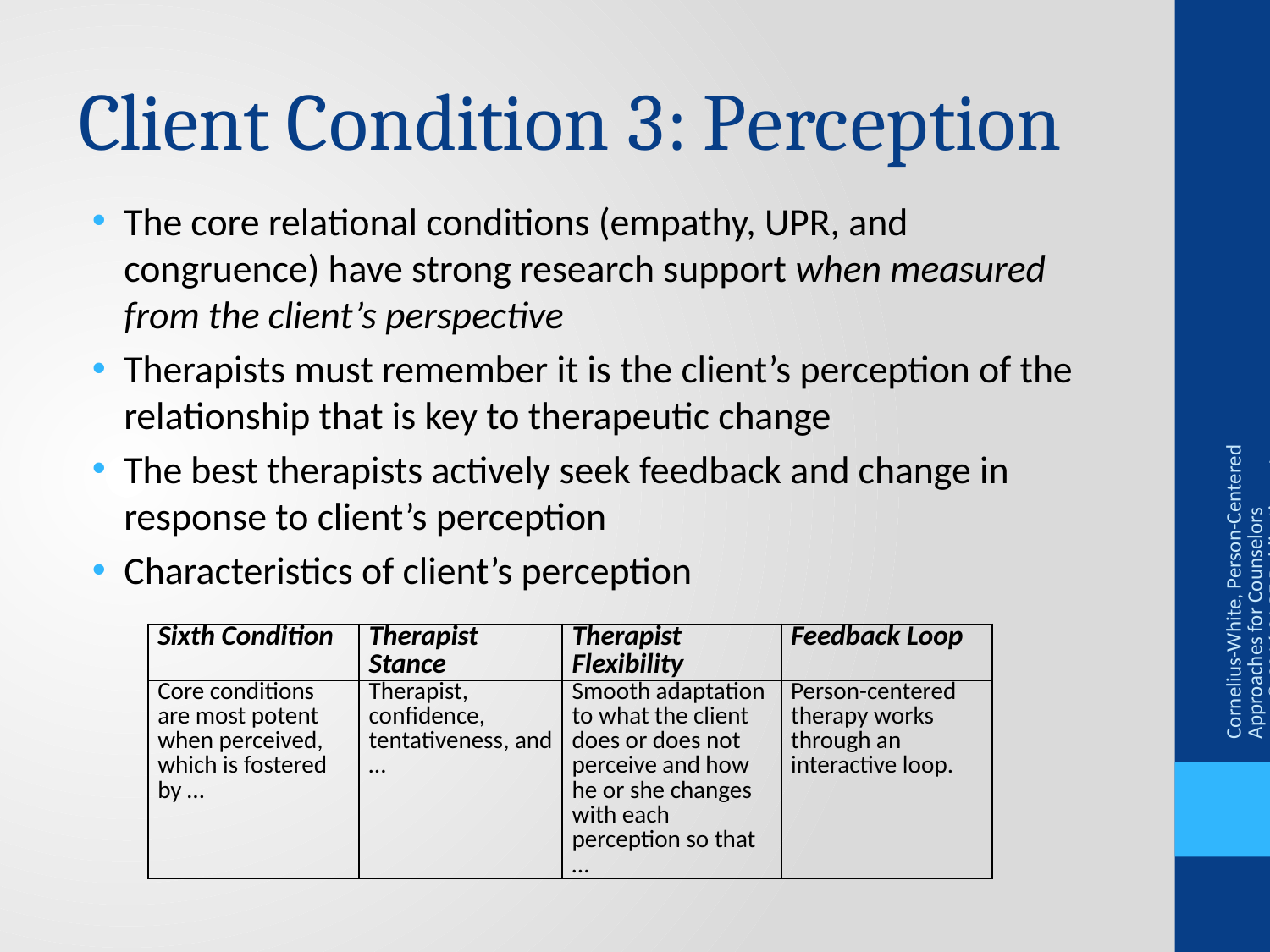

# Client Condition 3: Perception
The core relational conditions (empathy, UPR, and congruence) have strong research support when measured from the client’s perspective
Therapists must remember it is the client’s perception of the relationship that is key to therapeutic change
The best therapists actively seek feedback and change in response to client’s perception
Characteristics of client’s perception

Cornelius-White, Person-Centered Approaches for Counselors                      © 2016 SAGE Publications, Inc.
| Sixth Condition | Therapist Stance | Therapist Flexibility | Feedback Loop |
| --- | --- | --- | --- |
| Core conditions are most potent when perceived, which is fostered by … | Therapist, confidence, tentativeness, and … | Smooth adaptation to what the client does or does not perceive and how he or she changes with each perception so that … | Person-centered therapy works through an interactive loop. |